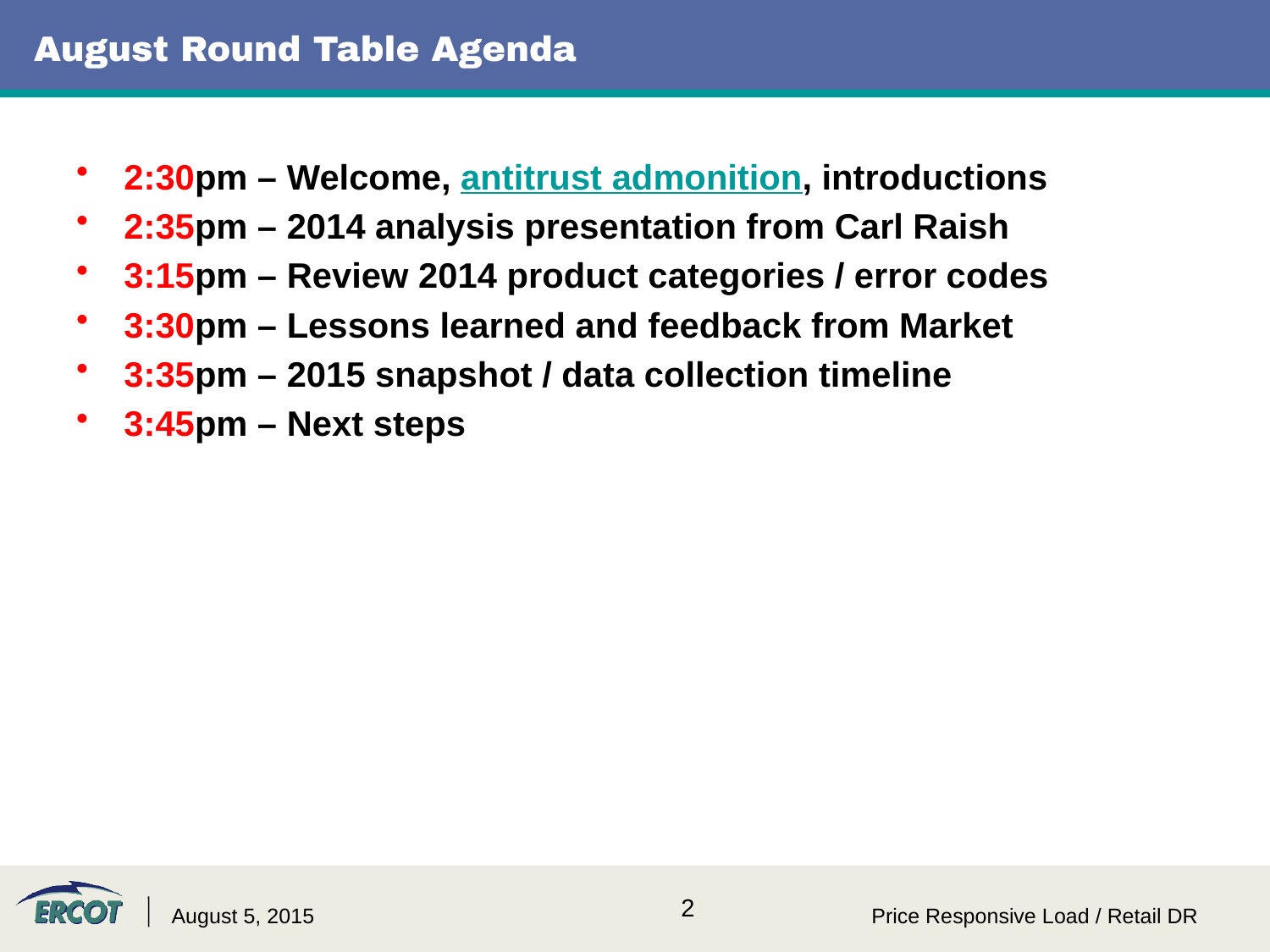

# August Round Table Agenda
2:30pm – Welcome, antitrust admonition, introductions
2:35pm – 2014 analysis presentation from Carl Raish
3:15pm – Review 2014 product categories / error codes
3:30pm – Lessons learned and feedback from Market
3:35pm – 2015 snapshot / data collection timeline
3:45pm – Next steps

August 5, 2015
Price Responsive Load / Retail DR